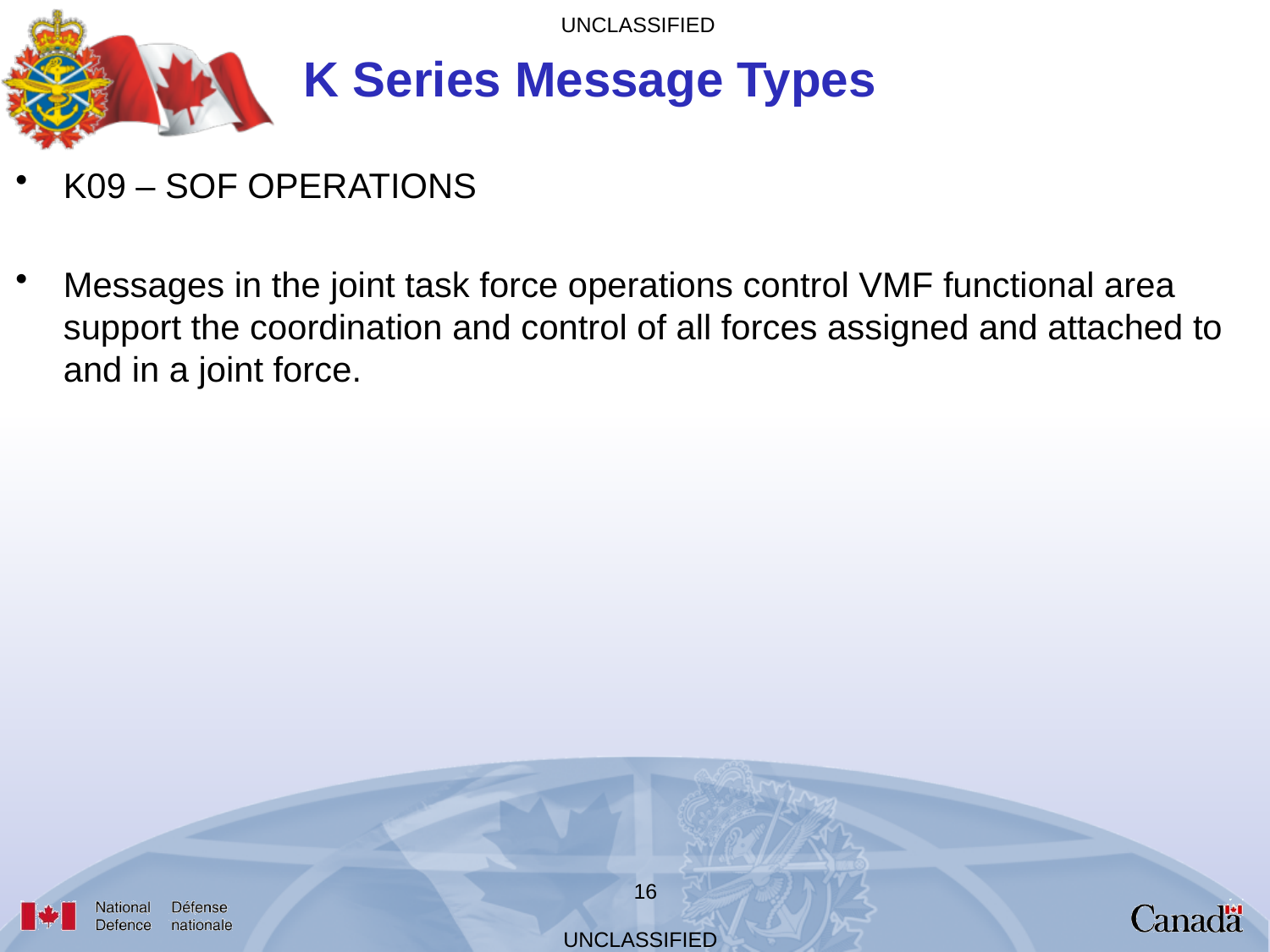

# K Series Message Types
K09 – SOF OPERATIONS

Messages in the joint task force operations control VMF functional area support the coordination and control of all forces assigned and attached to and in a joint force.